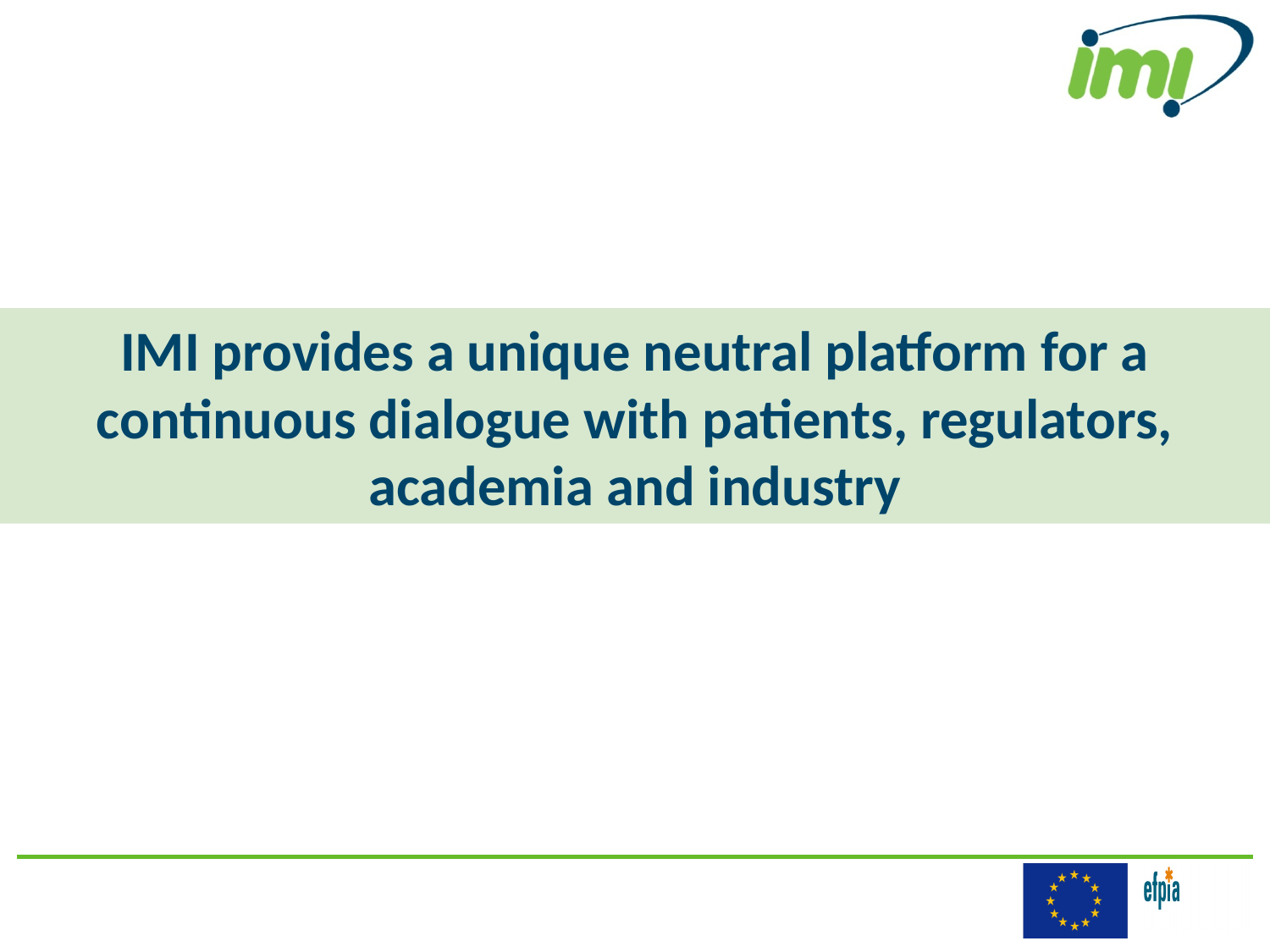

IMI provides a unique neutral platform for a continuous dialogue with patients, regulators, academia and industry